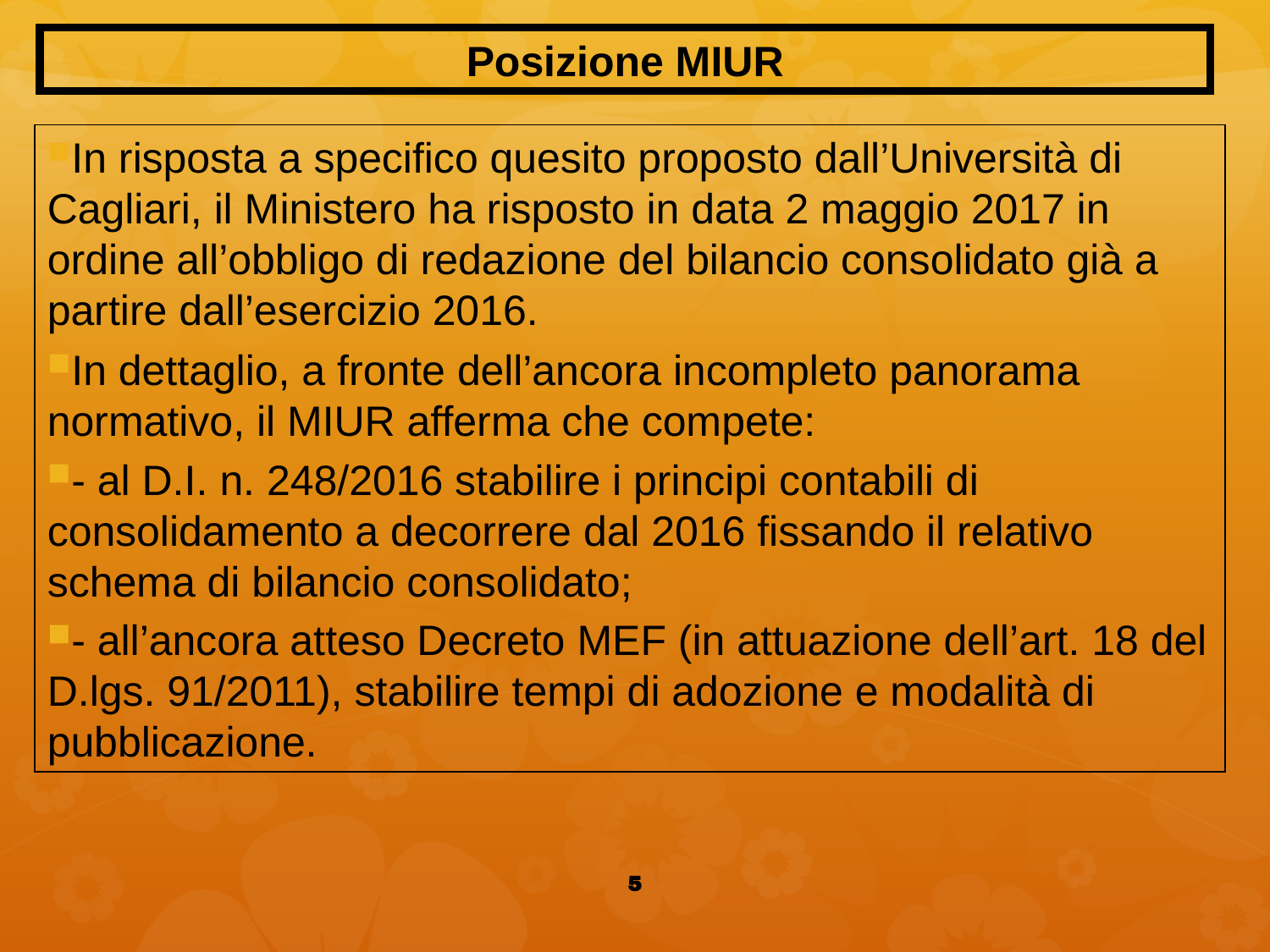

Posizione MIUR
In risposta a specifico quesito proposto dall’Università di Cagliari, il Ministero ha risposto in data 2 maggio 2017 in ordine all’obbligo di redazione del bilancio consolidato già a partire dall’esercizio 2016.
In dettaglio, a fronte dell’ancora incompleto panorama normativo, il MIUR afferma che compete:
- al D.I. n. 248/2016 stabilire i principi contabili di consolidamento a decorrere dal 2016 fissando il relativo schema di bilancio consolidato;
- all’ancora atteso Decreto MEF (in attuazione dell’art. 18 del D.lgs. 91/2011), stabilire tempi di adozione e modalità di pubblicazione.

5